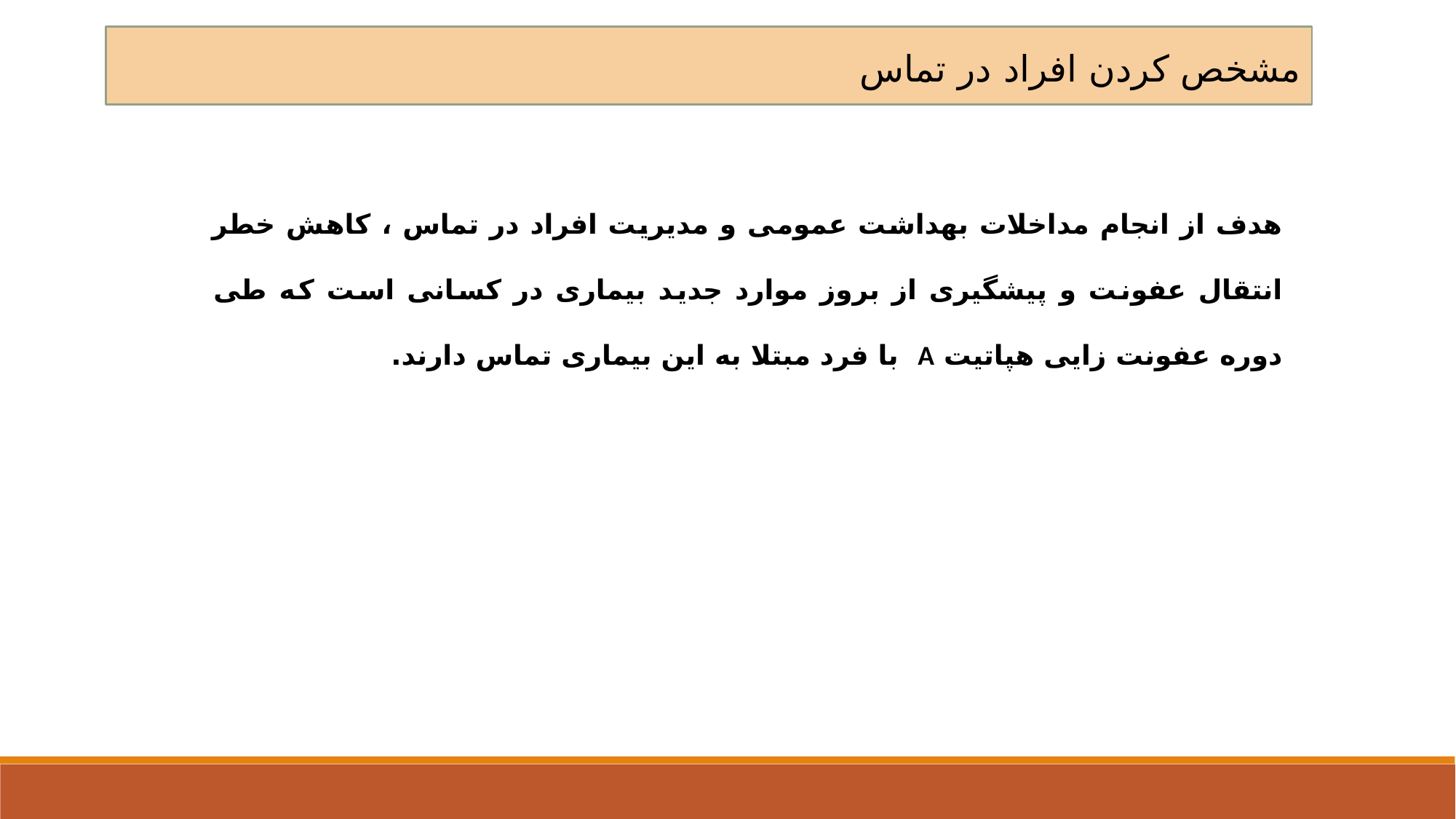

مشخص کردن افراد در تماس
هدف از انجام مداخلات بهداشت عمومی و مدیریت افراد در تماس ، کاهش خطر انتقال عفونت و پیشگیری از بروز موارد جدید بیماری در کسانی است که طی دوره عفونت زایی هپاتیت A  با فرد مبتلا به این بیماری تماس دارند.